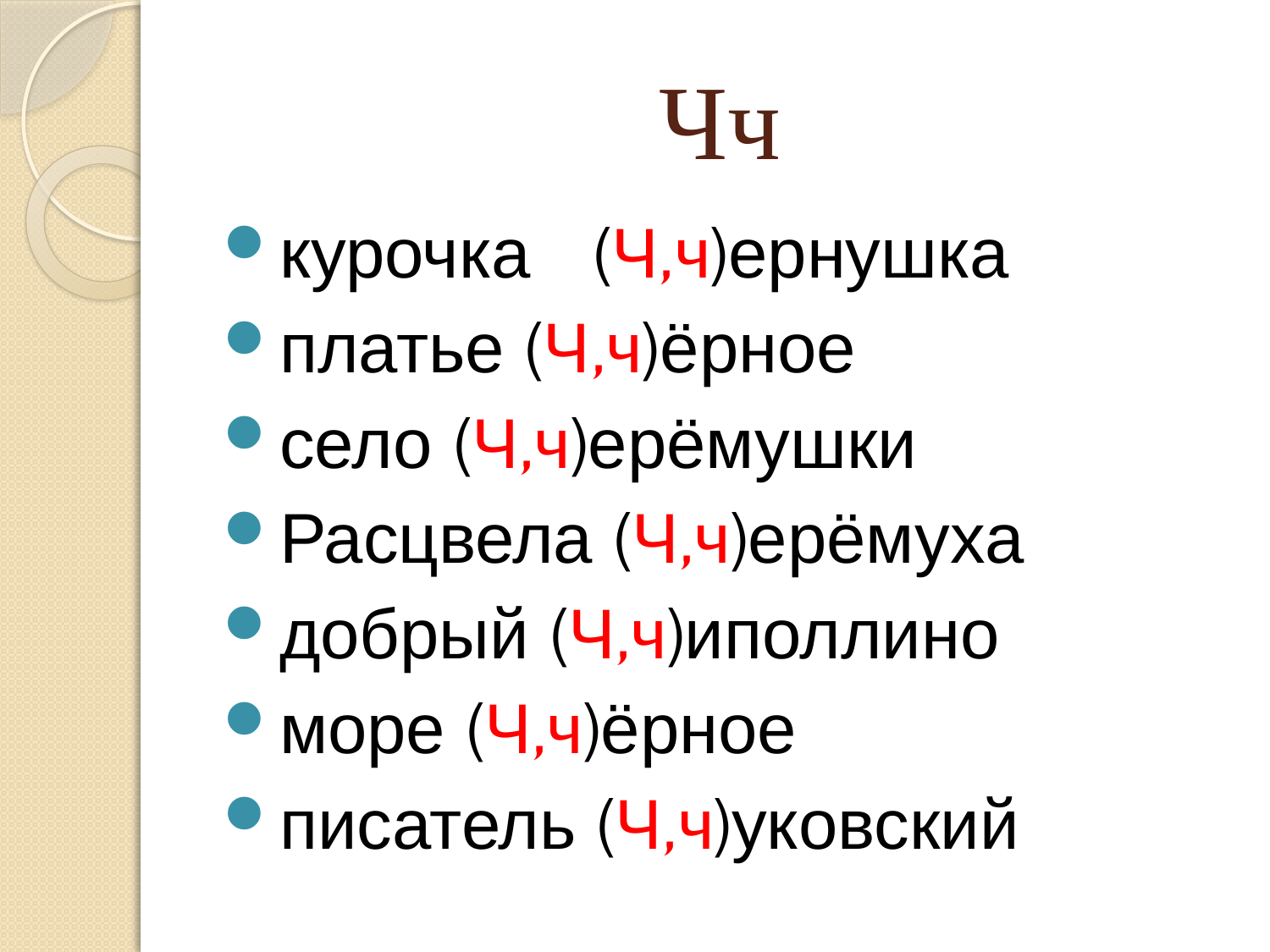

# Чч
курочка   (Ч,ч)ернушка
платье (Ч,ч)ёрное
село (Ч,ч)ерёмушки
Расцвела (Ч,ч)ерёмуха
добрый (Ч,ч)иполлино
море (Ч,ч)ёрное
писатель (Ч,ч)уковский